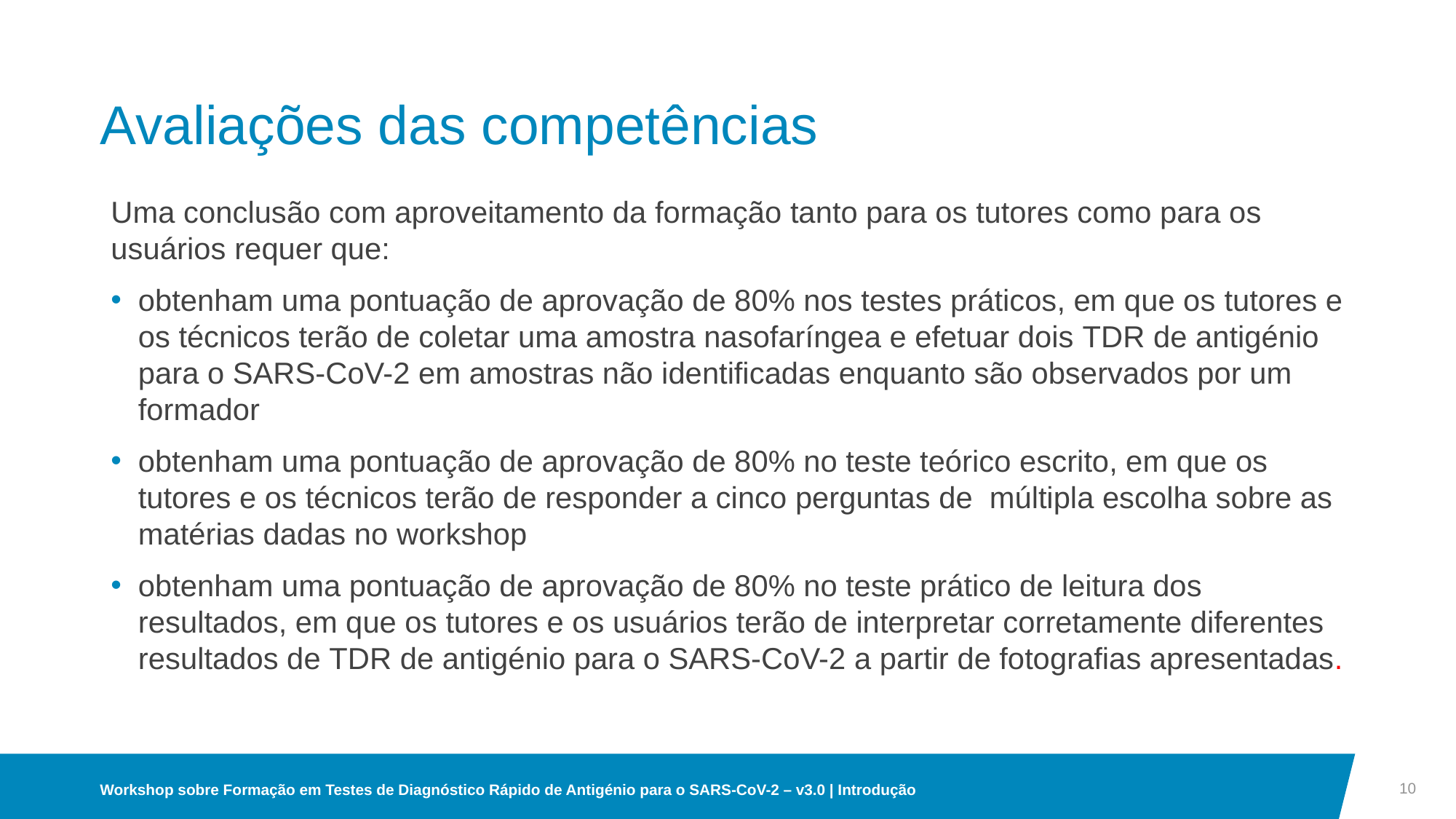

# Avaliações das competências
Uma conclusão com aproveitamento da formação tanto para os tutores como para os usuários requer que:
obtenham uma pontuação de aprovação de 80% nos testes práticos, em que os tutores e os técnicos terão de coletar uma amostra nasofaríngea e efetuar dois TDR de antigénio para o SARS-CoV-2 em amostras não identificadas enquanto são observados por um formador
obtenham uma pontuação de aprovação de 80% no teste teórico escrito, em que os tutores e os técnicos terão de responder a cinco perguntas de  múltipla escolha sobre as matérias dadas no workshop
obtenham uma pontuação de aprovação de 80% no teste prático de leitura dos resultados, em que os tutores e os usuários terão de interpretar corretamente diferentes resultados de TDR de antigénio para o SARS-CoV-2 a partir de fotografias apresentadas.

10
Workshop sobre Formação em Testes de Diagnóstico Rápido de Antigénio para o SARS-CoV-2 – v3.0 | Introdução